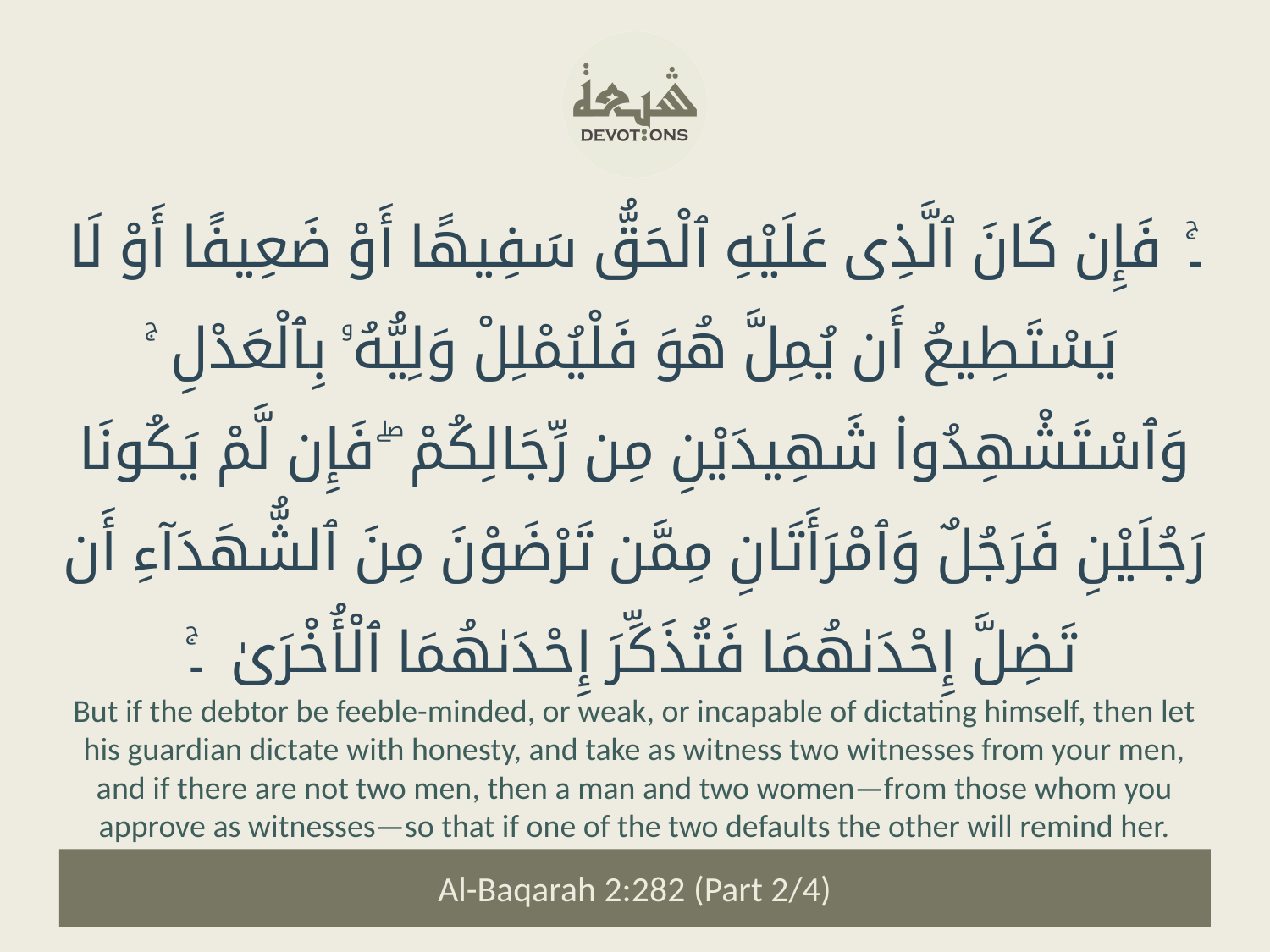

۔ۚ  فَإِن كَانَ ٱلَّذِى عَلَيْهِ ٱلْحَقُّ سَفِيهًا أَوْ ضَعِيفًا أَوْ لَا يَسْتَطِيعُ أَن يُمِلَّ هُوَ فَلْيُمْلِلْ وَلِيُّهُۥ بِٱلْعَدْلِ ۚ وَٱسْتَشْهِدُوا۟ شَهِيدَيْنِ مِن رِّجَالِكُمْ ۖ فَإِن لَّمْ يَكُونَا رَجُلَيْنِ فَرَجُلٌ وَٱمْرَأَتَانِ مِمَّن تَرْضَوْنَ مِنَ ٱلشُّهَدَآءِ أَن تَضِلَّ إِحْدَىٰهُمَا فَتُذَكِّرَ إِحْدَىٰهُمَا ٱلْأُخْرَىٰ  ۔ۚ
But if the debtor be feeble-minded, or weak, or incapable of dictating himself, then let his guardian dictate with honesty, and take as witness two witnesses from your men, and if there are not two men, then a man and two women—from those whom you approve as witnesses—so that if one of the two defaults the other will remind her.
Al-Baqarah 2:282 (Part 2/4)